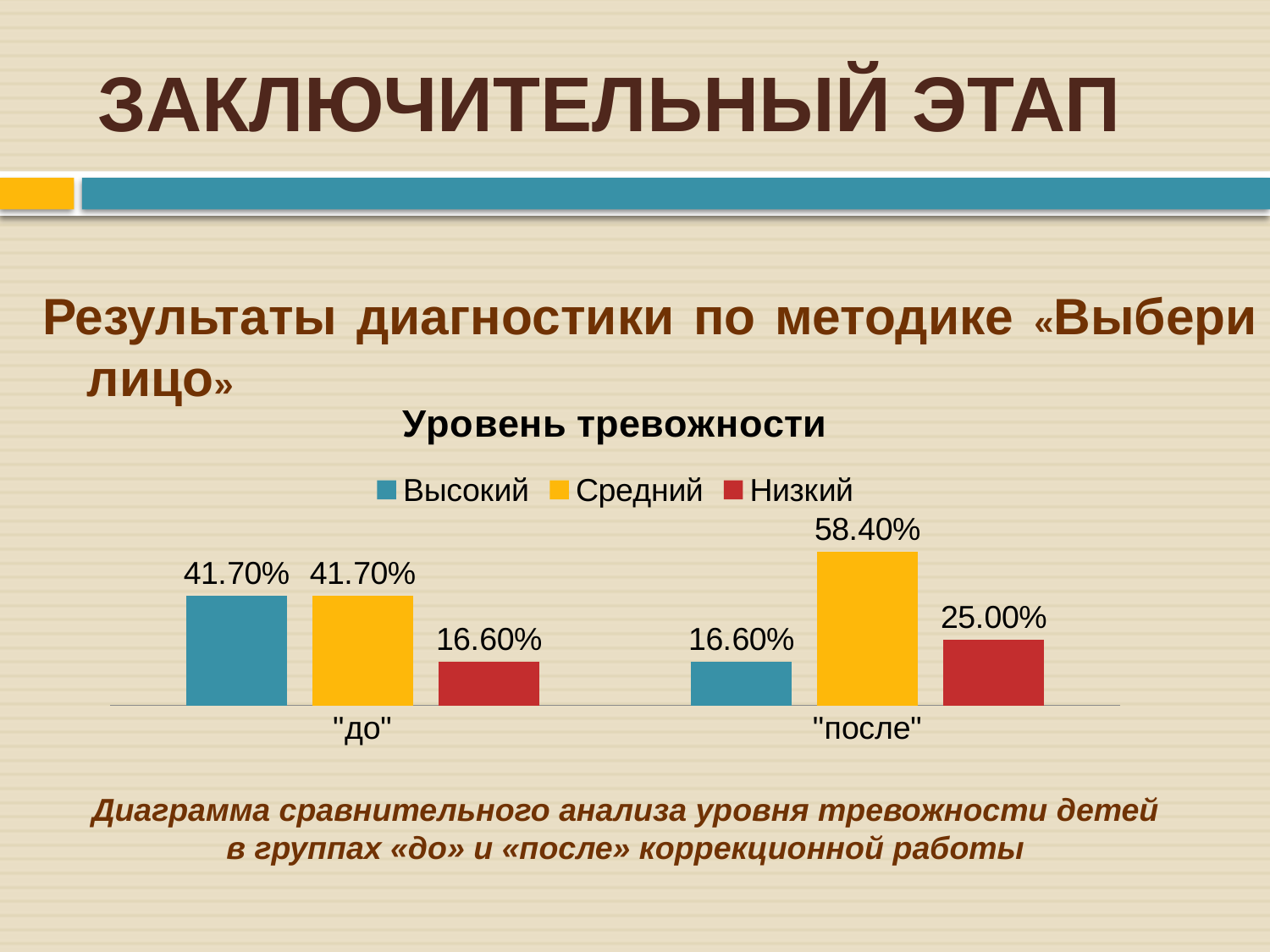

# ЗАКЛЮЧИТЕЛЬНЫЙ ЭТАП
Результаты диагностики по методике «Выбери лицо»

### Chart: Уровень тревожности

| Category | Высокий | Средний | Низкий |
|---|---|---|---|
| "до" | 0.4170000000000003 | 0.4170000000000003 | 0.16600000000000023 |
| "после" | 0.16600000000000023 | 0.5840000000000005 | 0.25 |
Диаграмма сравнительного анализа уровня тревожности детей
в группах «до» и «после» коррекционной работы